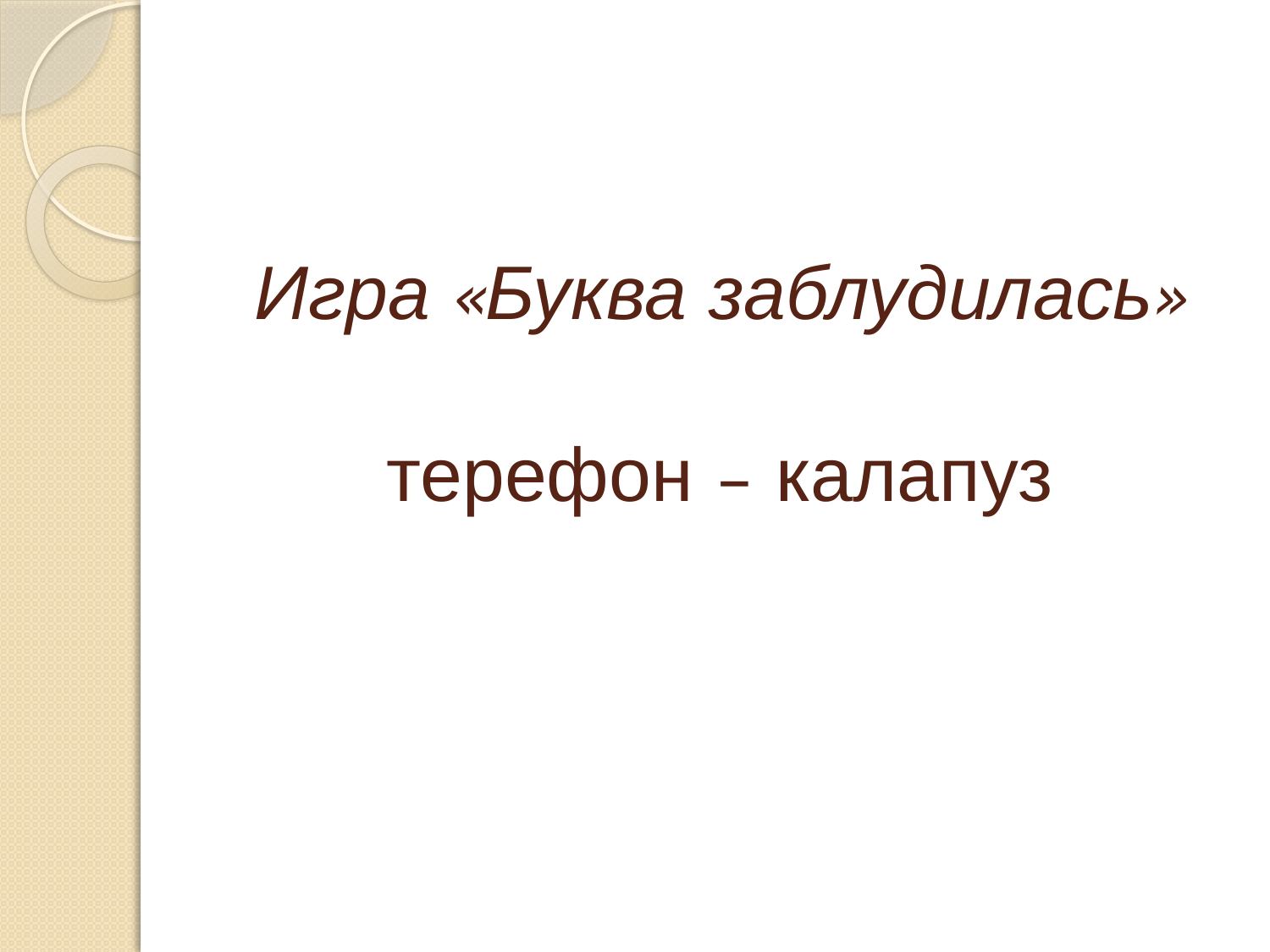

# Игра «Буква заблудилась» терефон – калапуз